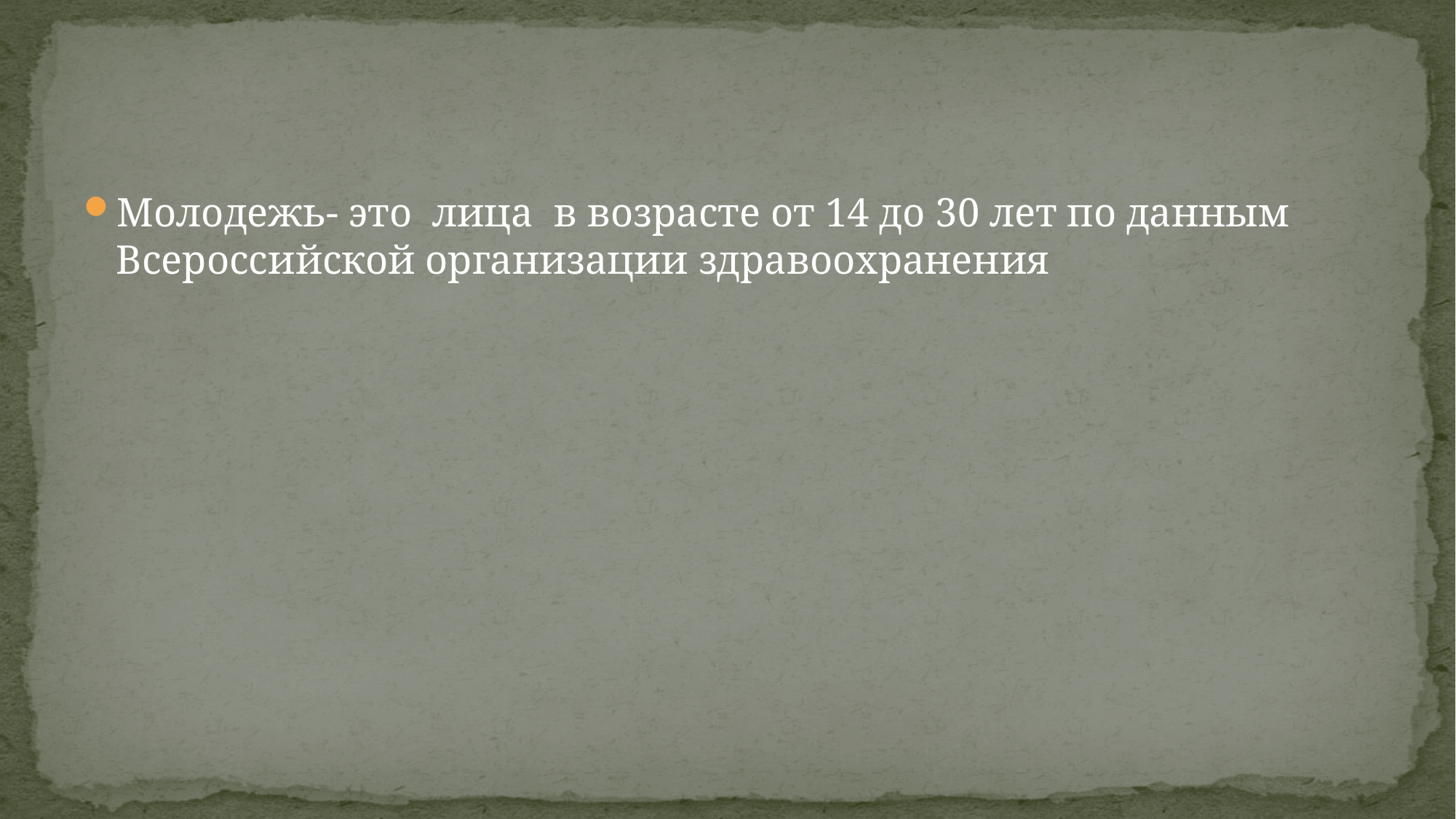

Молодежь- это  лица  в возрасте от 14 до 30 лет по данным Всероссийской организации здравоохранения